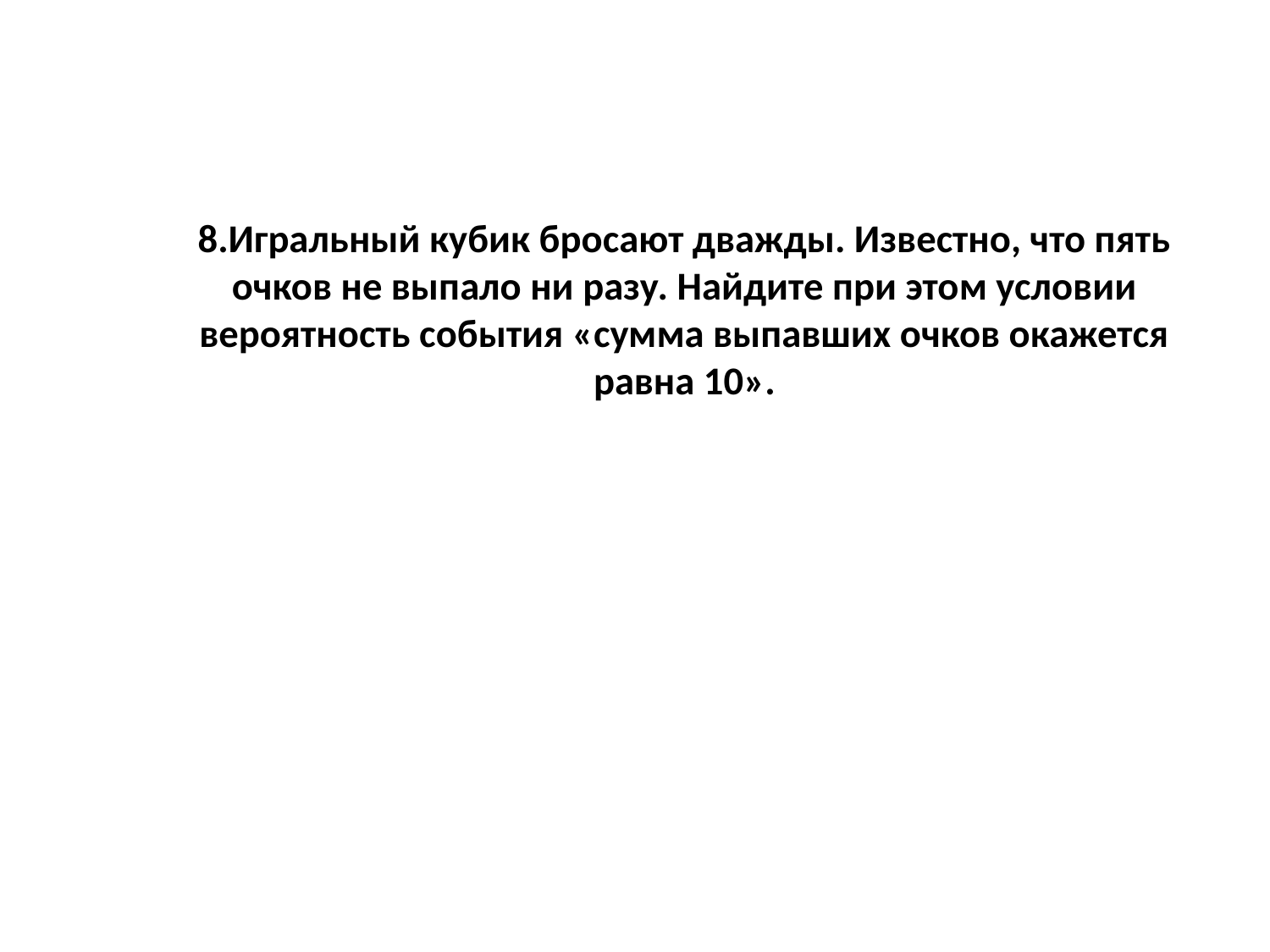

# 8.Игральный кубик бросают дважды. Известно, что пять очков не выпало ни разу. Найдите при этом условии вероятность события «сумма выпавших очков окажется равна 10».